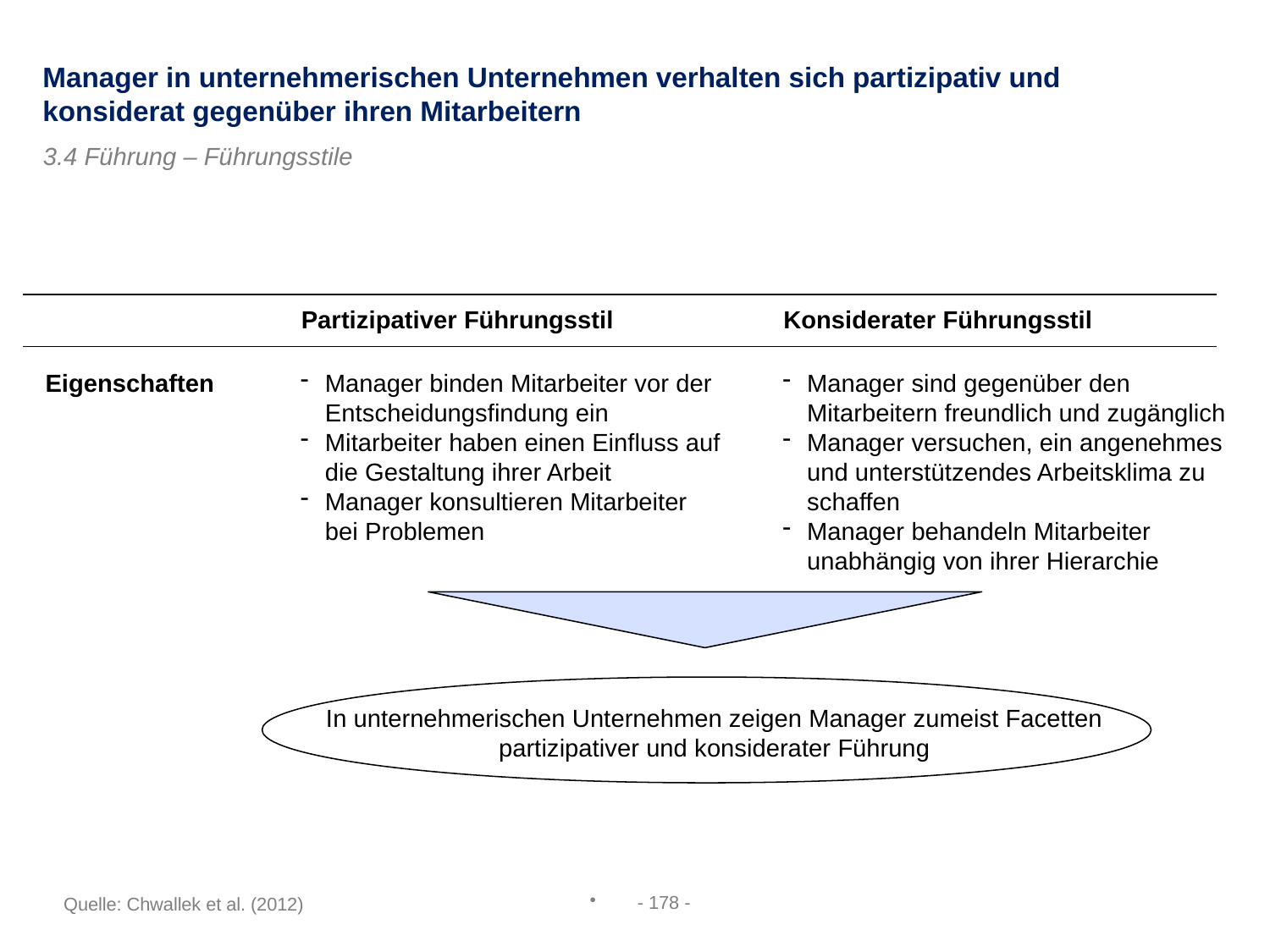

Manager in unternehmerischen Unternehmen verhalten sich partizipativ und konsiderat gegenüber ihren Mitarbeitern
3.4 Führung – Führungsstile
Partizipativer Führungsstil
Konsiderater Führungsstil
Eigenschaften
Manager binden Mitarbeiter vor der Entscheidungsfindung ein
Mitarbeiter haben einen Einfluss auf die Gestaltung ihrer Arbeit
Manager konsultieren Mitarbeiter bei Problemen
Manager sind gegenüber den Mitarbeitern freundlich und zugänglich
Manager versuchen, ein angenehmes und unterstützendes Arbeitsklima zu schaffen
Manager behandeln Mitarbeiter unabhängig von ihrer Hierarchie

In unternehmerischen Unternehmen zeigen Manager zumeist Facetten partizipativer und konsiderater Führung
- 178 -
Quelle: Chwallek et al. (2012)